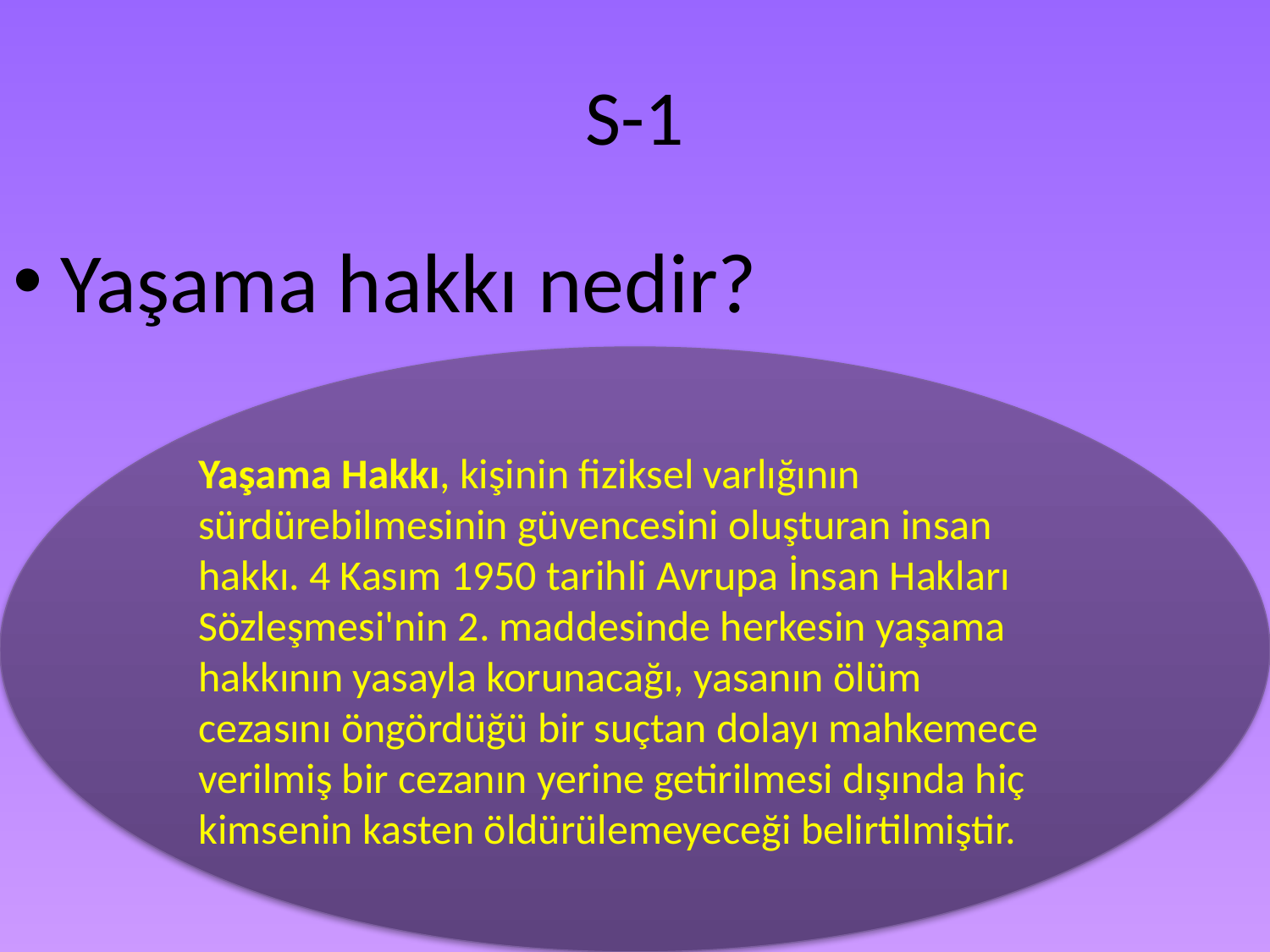

# S-1
Yaşama hakkı nedir?
Yaşama Hakkı, kişinin fiziksel varlığının sürdürebilmesinin güvencesini oluşturan insan hakkı. 4 Kasım 1950 tarihli Avrupa İnsan Hakları Sözleşmesi'nin 2. maddesinde herkesin yaşama hakkının yasayla korunacağı, yasanın ölüm cezasını öngördüğü bir suçtan dolayı mahkemece verilmiş bir cezanın yerine getirilmesi dışında hiç kimsenin kasten öldürülemeyeceği belirtilmiştir.